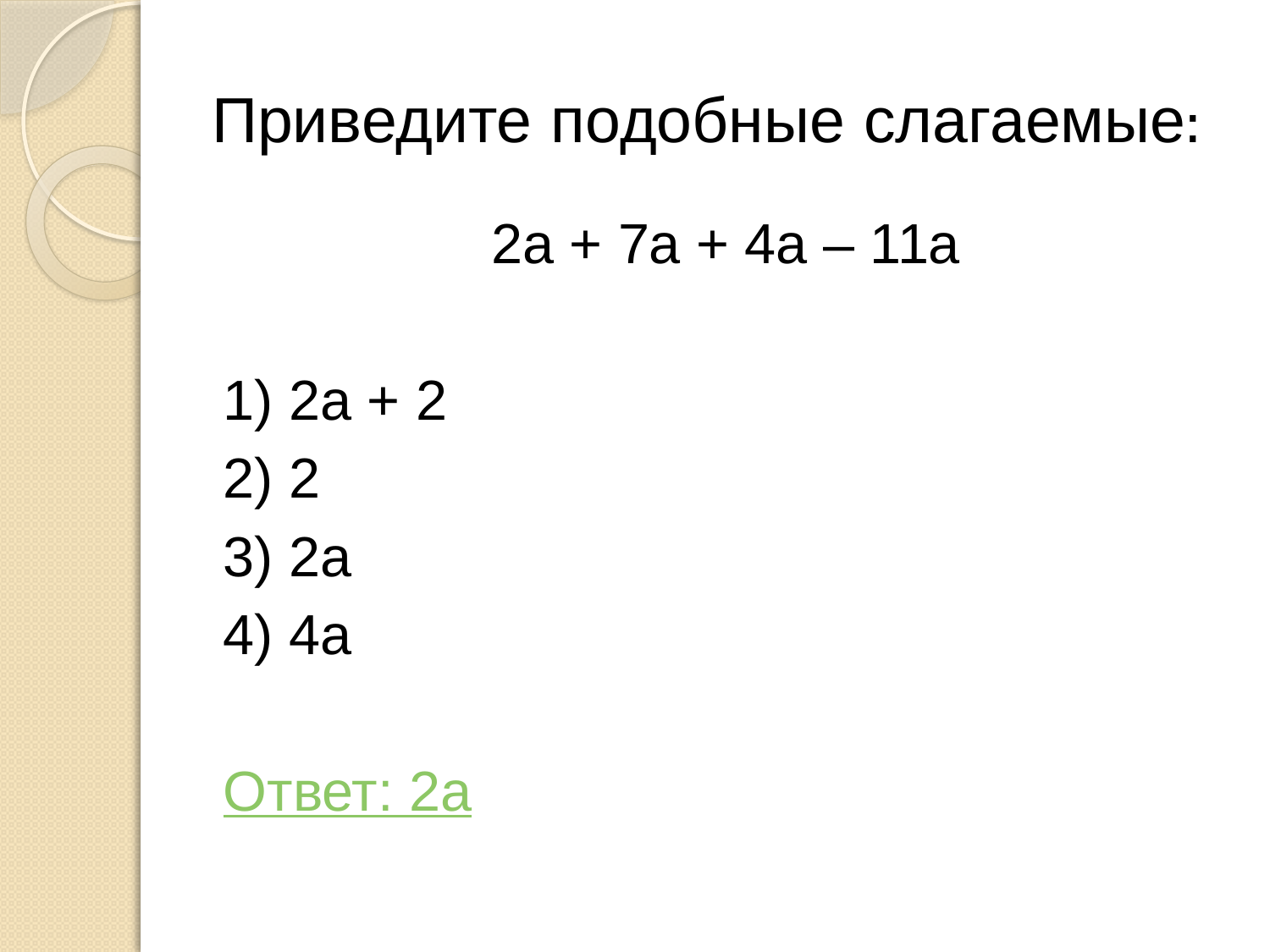

# Приведите подобные слагаемые:
2а + 7а + 4а – 11а

1) 2а + 2
2) 2
3) 2а
4) 4а

Ответ: 2а